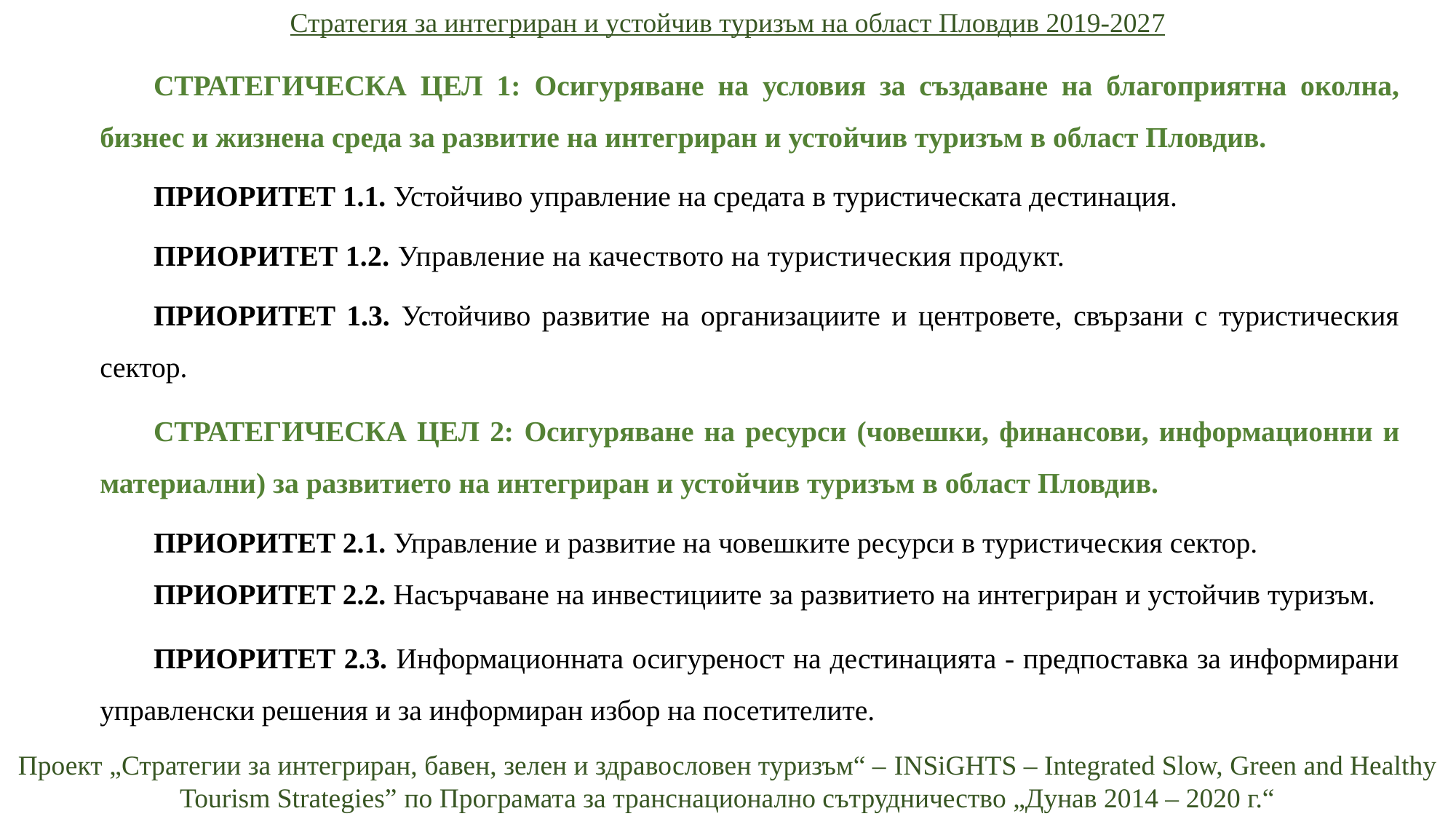

Стратегия за интегриран и устойчив туризъм на област Пловдив 2019-2027
СТРАТЕГИЧЕСКА ЦЕЛ 1: Осигуряване на условия за създаване на благоприятна околна, бизнес и жизнена среда за развитие на интегриран и устойчив туризъм в област Пловдив.
ПРИОРИТЕТ 1.1. Устойчиво управление на средата в туристическата дестинация.
ПРИОРИТЕТ 1.2. Управление на качеството на туристическия продукт.
ПРИОРИТЕТ 1.3. Устойчиво развитие на организациите и центровете, свързани с туристическия сектор.
СТРАТЕГИЧЕСКА ЦЕЛ 2: Осигуряване на ресурси (човешки, финансови, информационни и материални) за развитието на интегриран и устойчив туризъм в област Пловдив.
ПРИОРИТЕТ 2.1. Управление и развитие на човешките ресурси в туристическия сектор.
ПРИОРИТЕТ 2.2. Насърчаване на инвестициите за развитието на интегриран и устойчив туризъм.
ПРИОРИТЕТ 2.3. Информационната осигуреност на дестинацията - предпоставка за информирани управленски решения и за информиран избор на посетителите.

Проект „Стратегии за интегриран, бавен, зелен и здравословен туризъм“ – INSiGHTS – Integrated Slow, Green and Healthy Tourism Strategies” по Програмата за транснационално сътрудничество „Дунав 2014 – 2020 г.“